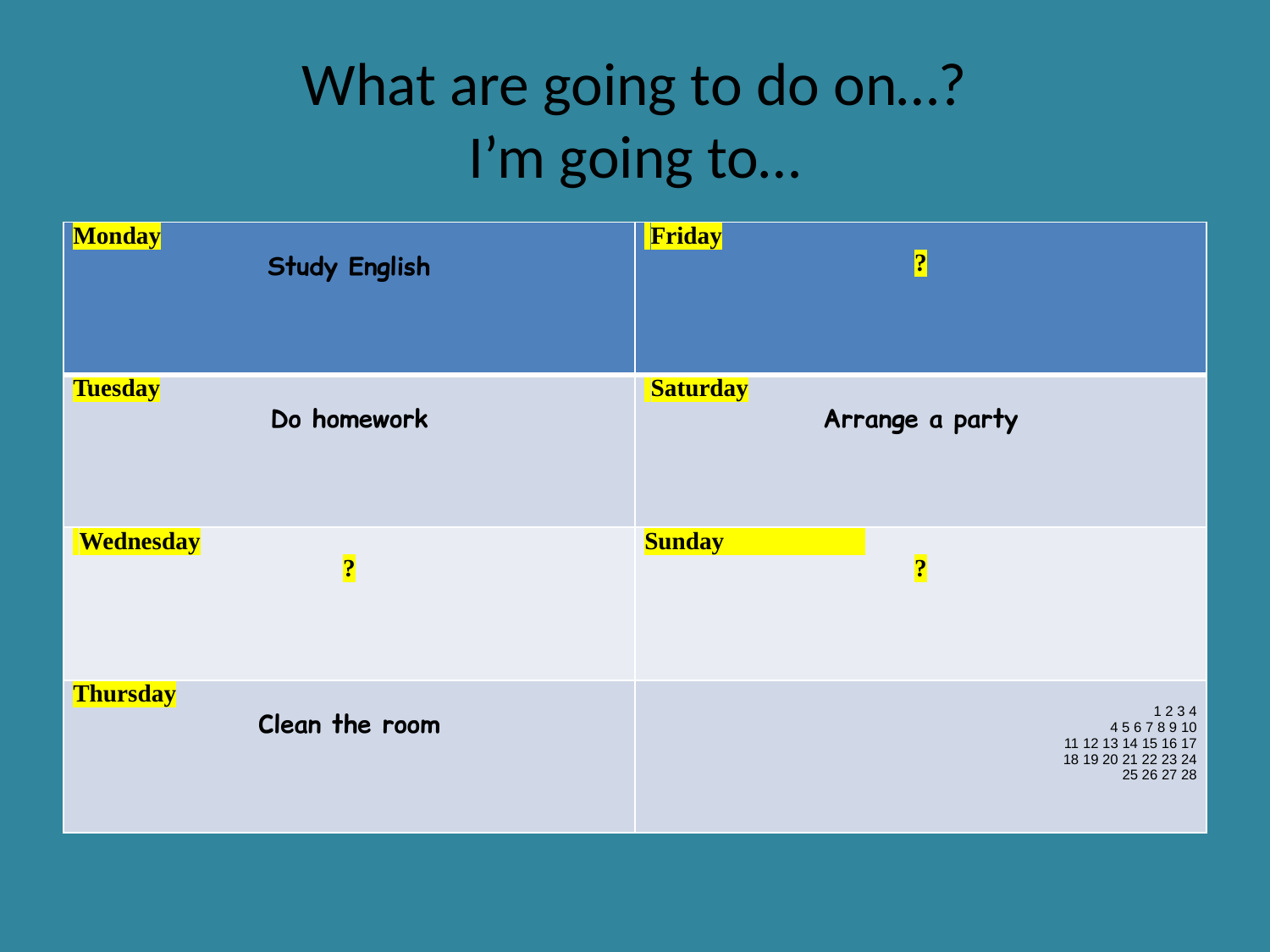

# What are going to do on…? I’m going to…
| Monday Study English | Friday ? |
| --- | --- |
| Tuesday Do homework | Saturday Arrange a party |
| Wednesday ? | Sunday ? |
| Thursday Clean the room | 1 2 3 4 4 5 6 7 8 9 10 11 12 13 14 15 16 17 18 19 20 21 22 23 24 25 26 27 28 |